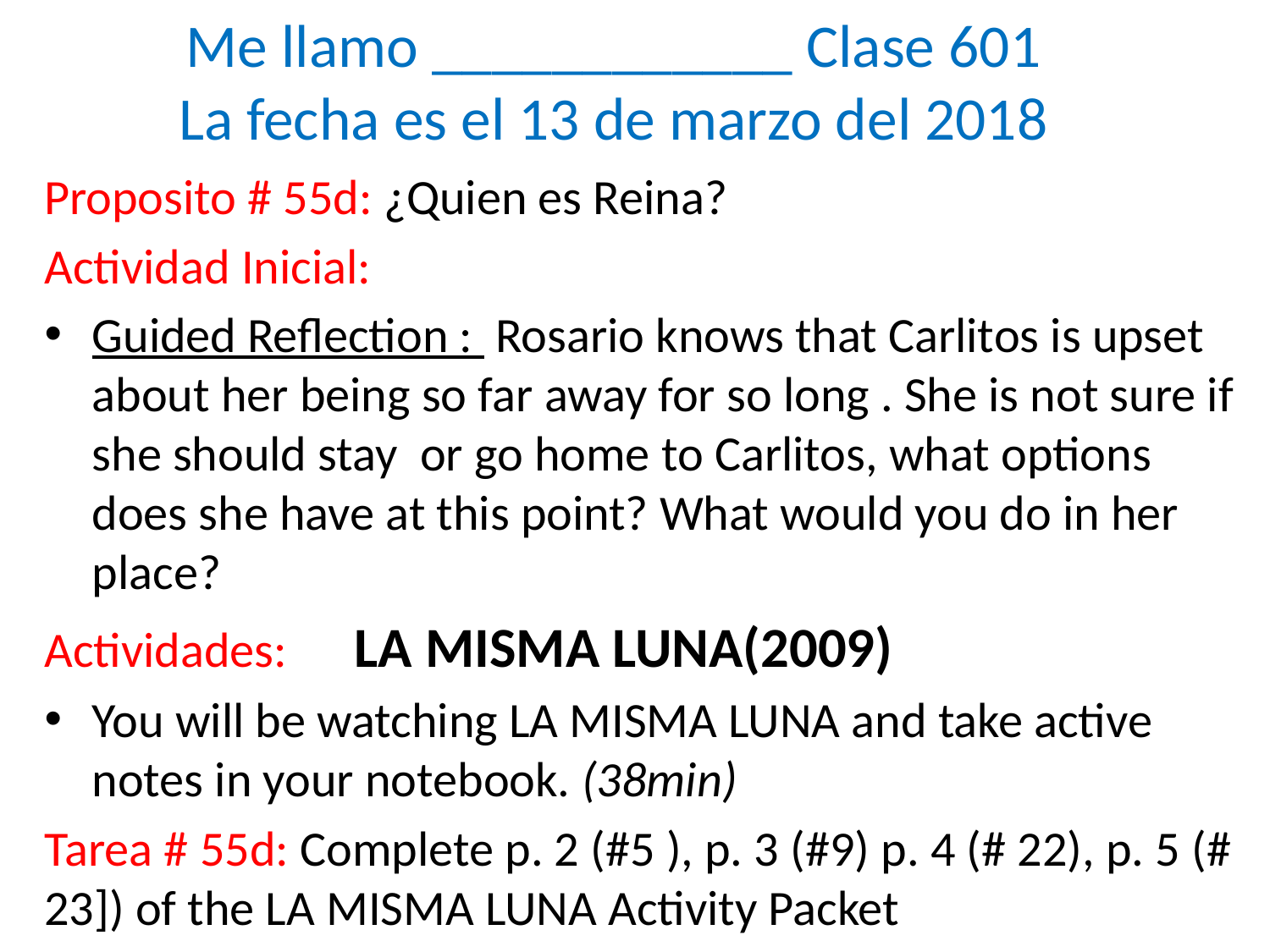

# Me llamo ____________ Clase 601 La fecha es el 13 de marzo del 2018
Proposito # 55d: ¿Quien es Reina?
Actividad Inicial:
Guided Reflection :  Rosario knows that Carlitos is upset about her being so far away for so long . She is not sure if she should stay  or go home to Carlitos, what options does she have at this point? What would you do in her place?
Actividades:      LA MISMA LUNA(2009)
You will be watching LA MISMA LUNA and take active notes in your notebook. (38min)
Tarea # 55d: Complete p. 2 (#5 ), p. 3 (#9) p. 4 (# 22), p. 5 (# 23]) of the LA MISMA LUNA Activity Packet